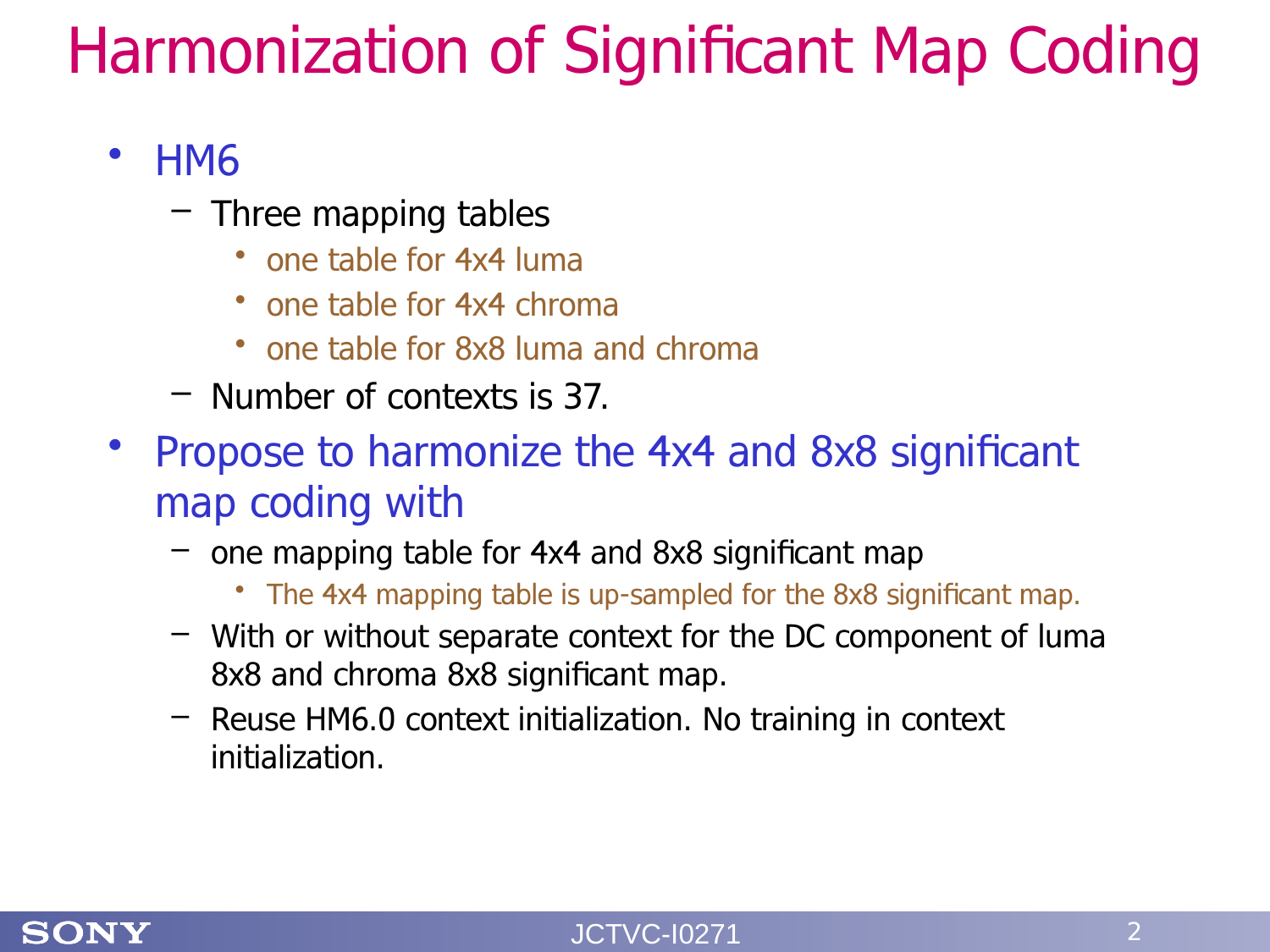

# Harmonization of Significant Map Coding
HM6
Three mapping tables
one table for 4x4 luma
one table for 4x4 chroma
one table for 8x8 luma and chroma
Number of contexts is 37.
Propose to harmonize the 4x4 and 8x8 significant map coding with
one mapping table for 4x4 and 8x8 significant map
The 4x4 mapping table is up-sampled for the 8x8 significant map.
With or without separate context for the DC component of luma 8x8 and chroma 8x8 significant map.
Reuse HM6.0 context initialization. No training in context initialization.

JCTVC-I0271
2